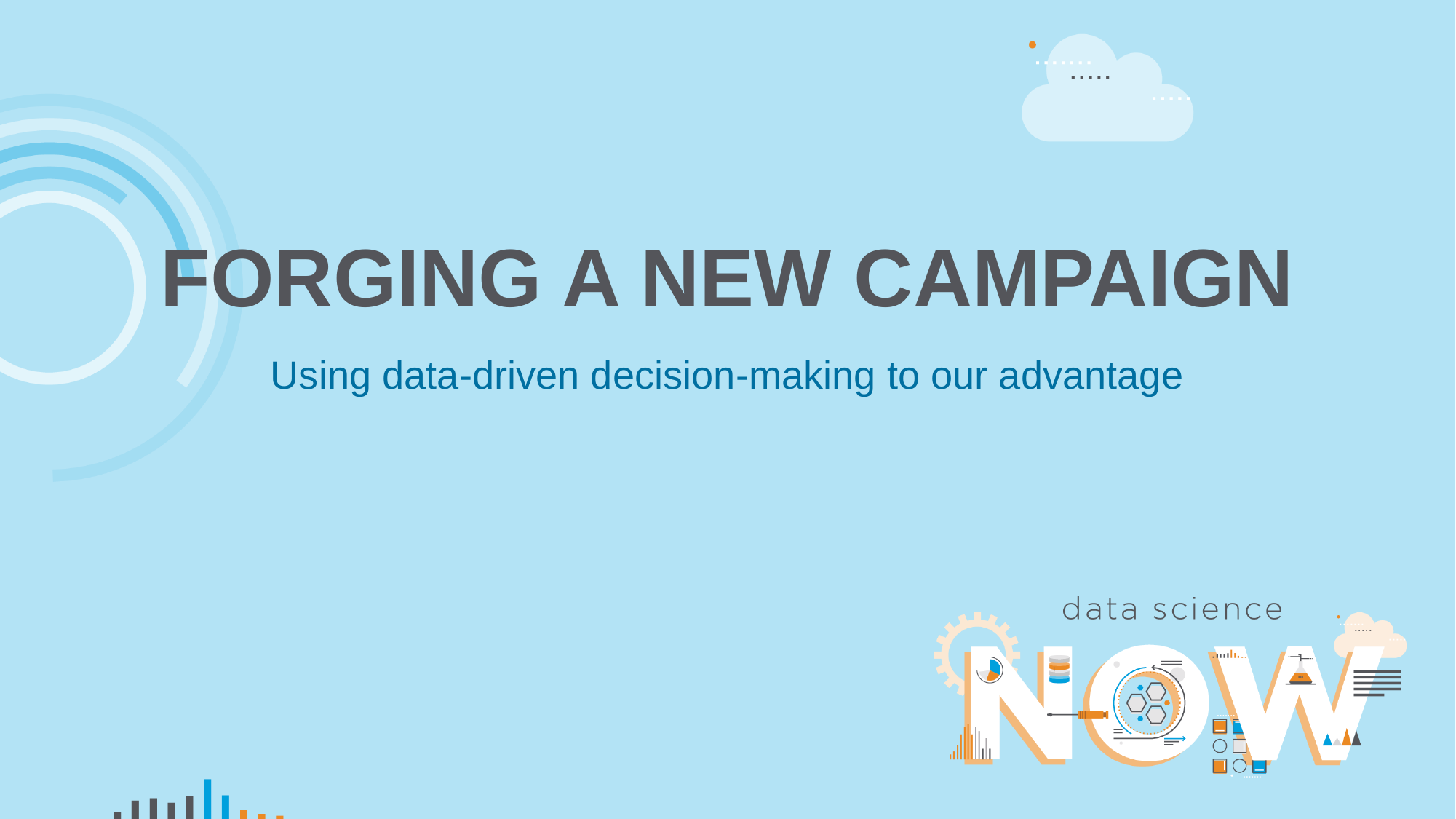

# Forging a new campaign
Using data-driven decision-making to our advantage